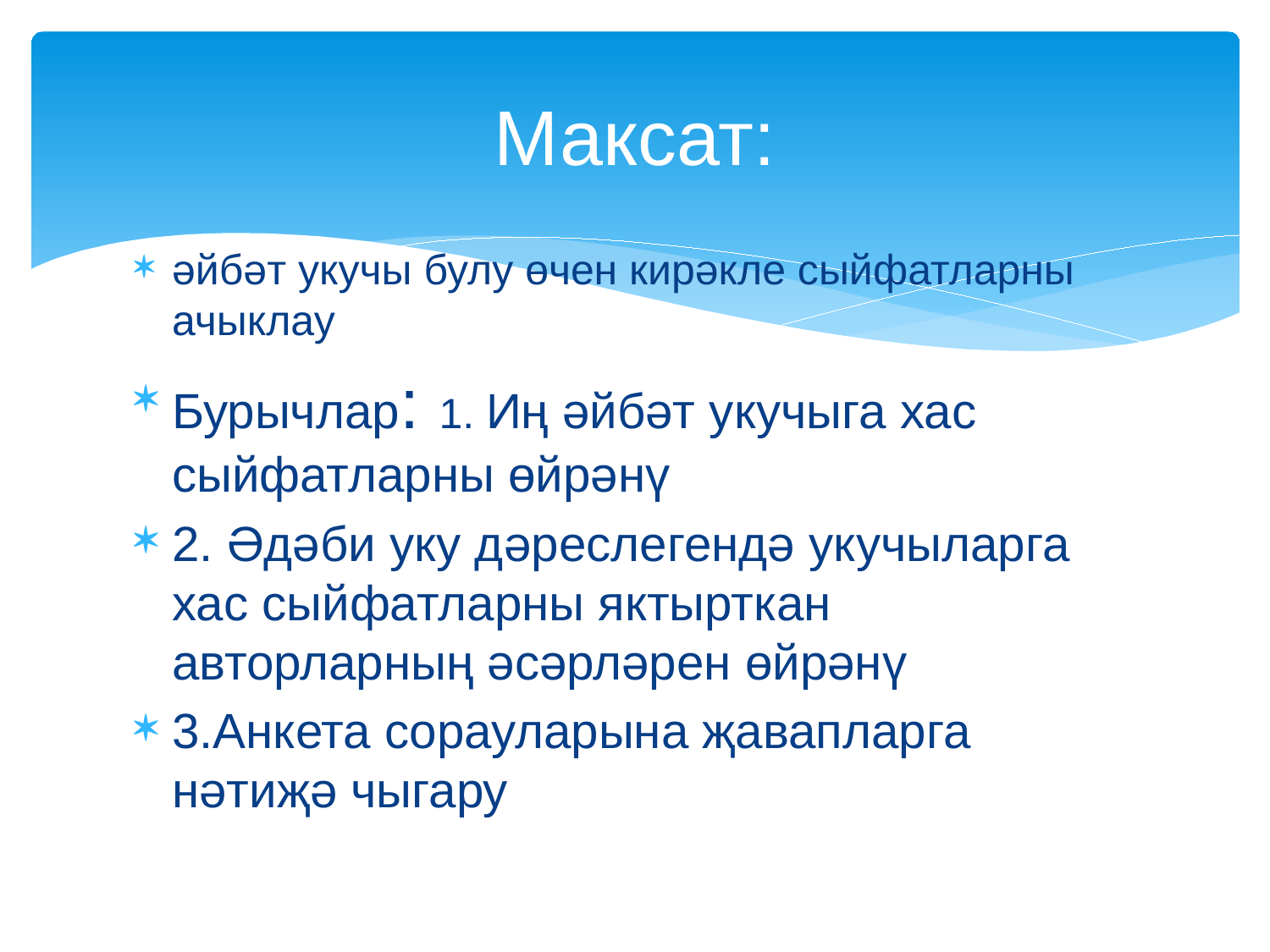

# Максат:
әйбәт укучы булу өчен кирәкле сыйфатларны ачыклау
Бурычлар: 1. Иң әйбәт укучыга хас  сыйфатларны өйрәнү
2. Әдәби уку дәреслегендә укучыларга хас сыйфатларны яктырткан авторларның әсәрләрен өйрәнү
3.Анкета сорауларына җавапларга нәтиҗә чыгару

 Бу максатка  ирешү өчен түбәндәге бурычларны тормышка ашырырга кирәк:
 1.Әйбәт укучыларының сыйфатларын өйрәнү.
2.Әдәби уку дәреслегендә  тема буенча бирелгән әсәрләрне өйрәнү, өлкәннәрдән  яхшы укучы сыйфатларына карата фикерләрен сорашу һәм анализлау.